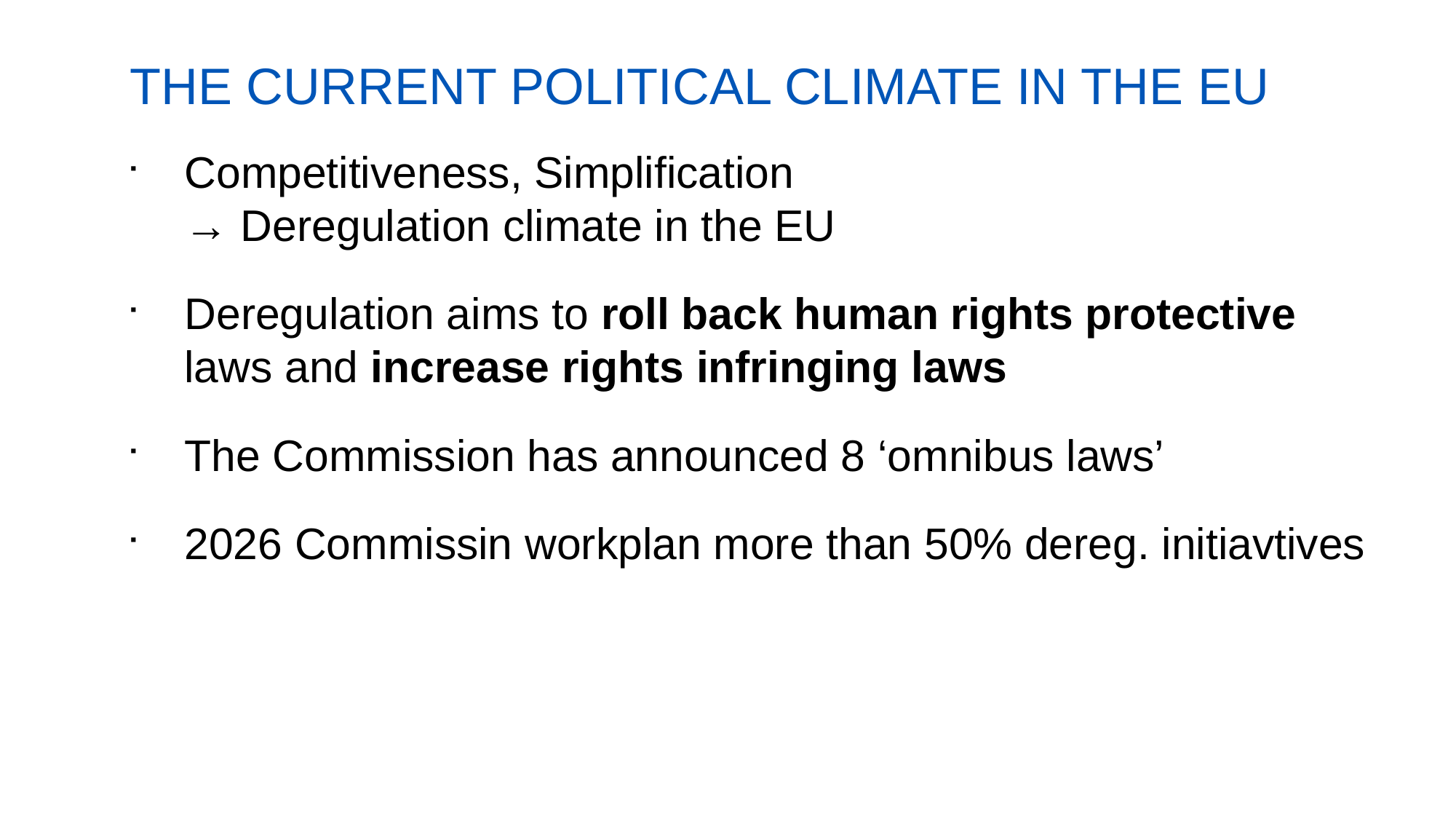

THE CURRENT POLITICAL CLIMATE IN THE EU
Competitiveness, Simplification
→ Deregulation climate in the EU
Deregulation aims to roll back human rights protective laws and increase rights infringing laws
The Commission has announced 8 ‘omnibus laws’
2026 Commissin workplan more than 50% dereg. initiavtives